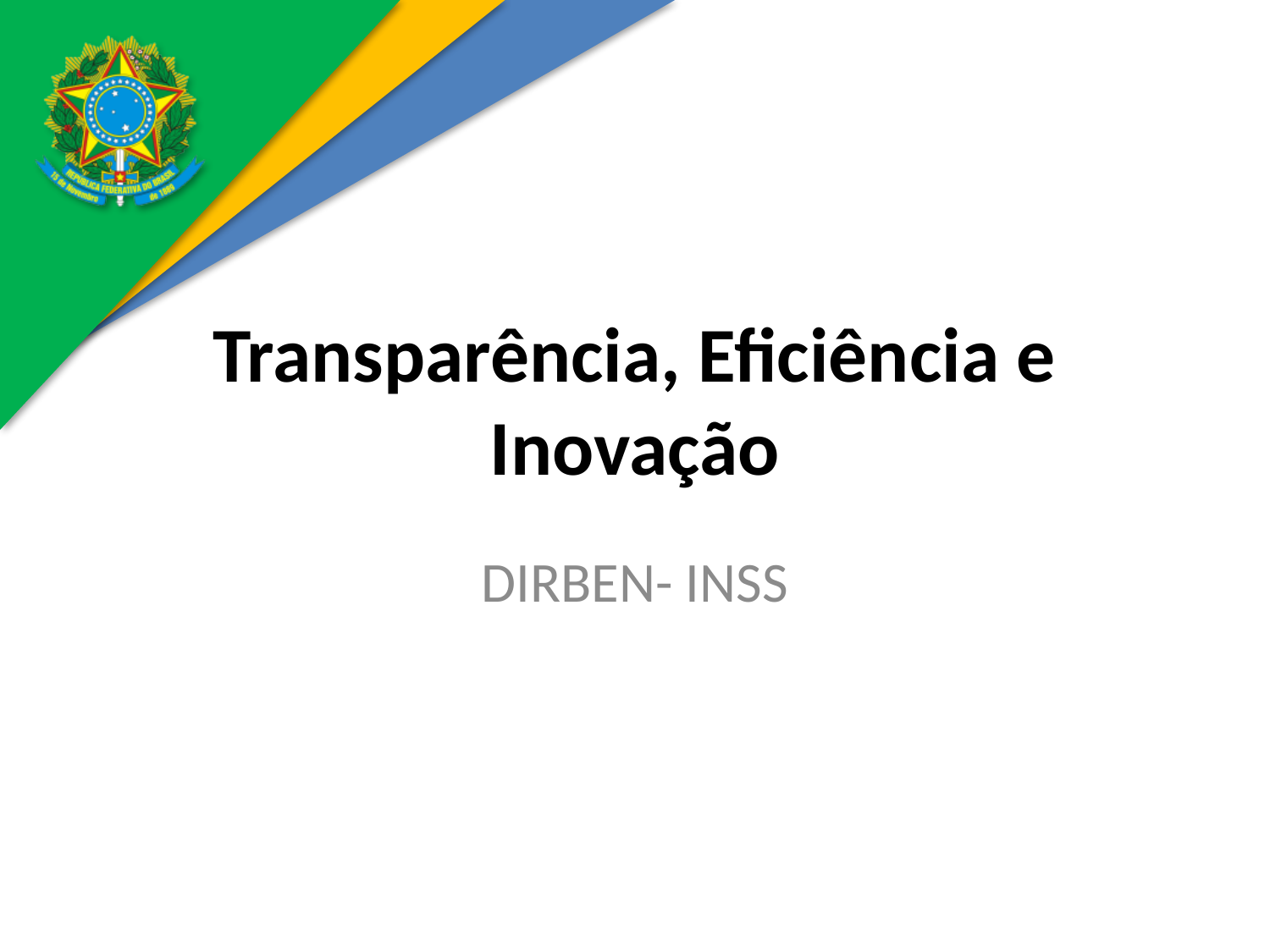

# Transparência, Eficiência e Inovação
DIRBEN- INSS